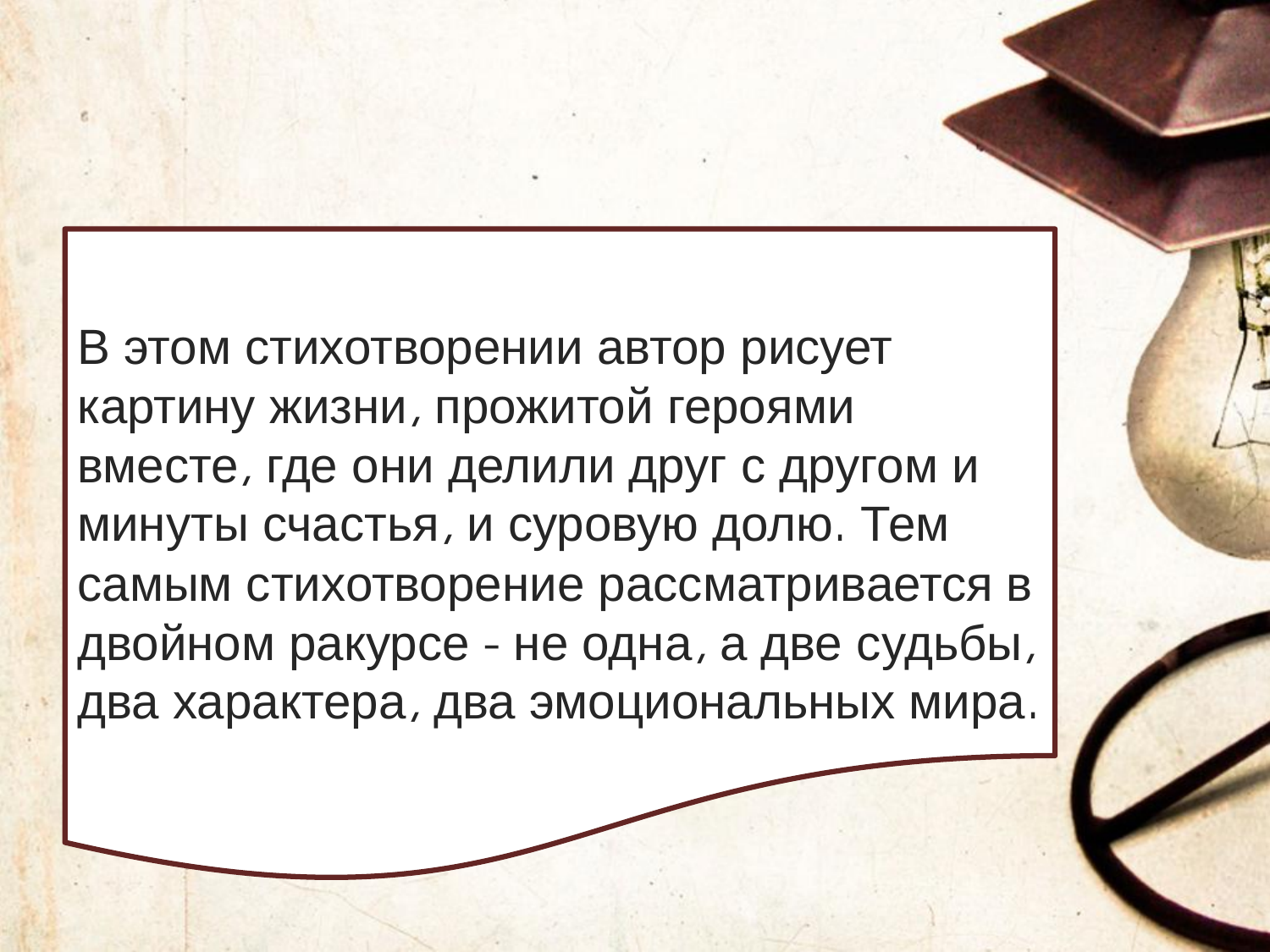

В этом стихотворении автор рисует картину жизни, прожитой героями вместе, где они делили друг с другом и минуты счастья, и суровую долю. Тем самым стихотворение рассматривается в двойном ракурсе - не одна, а две судьбы, два характера, два эмоциональных мира.